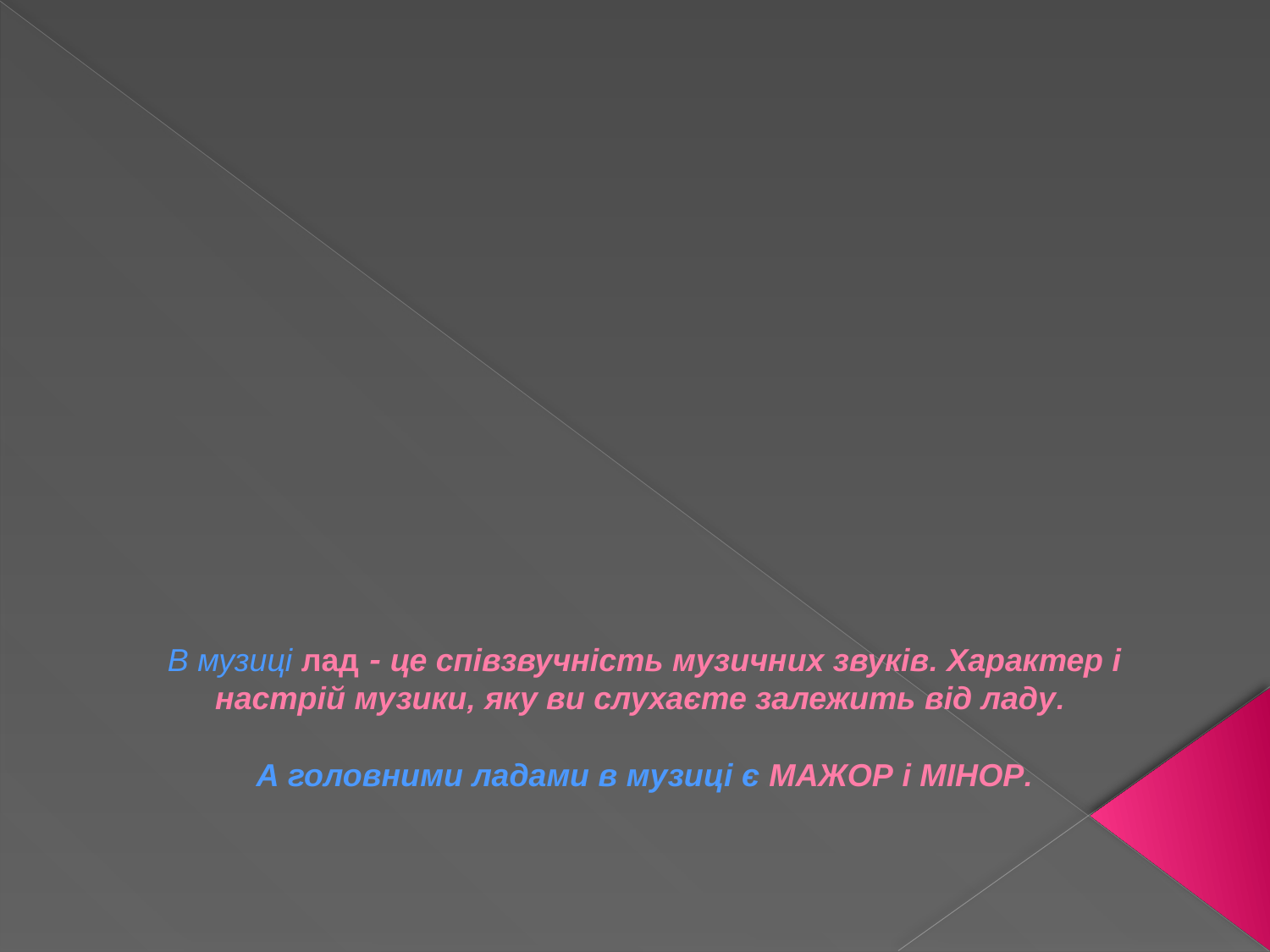

# В музиці лад - це співзвучність музичних звуків. Характер і настрій музики, яку ви слухаєте залежить від ладу. А головними ладами в музиці є МАЖОР і МІНОР.